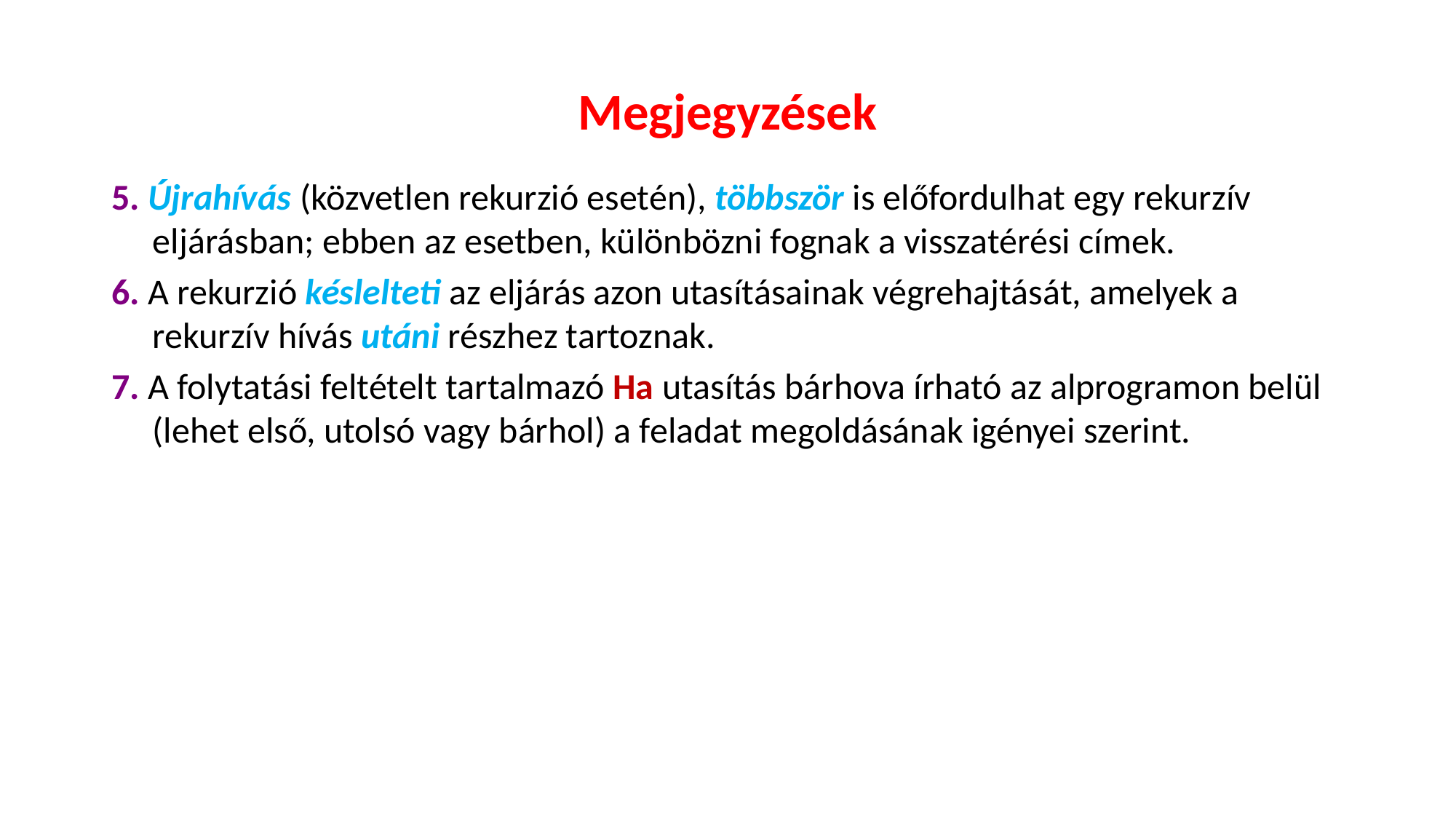

# Megjegyzések
5. Újrahívás (közvetlen rekurzió esetén), többször is előfordulhat egy rekurzív eljárásban; ebben az esetben, különbözni fognak a visszatérési címek.
6. A rekurzió késlelteti az eljárás azon utasításainak végrehajtását, amelyek a rekurzív hívás utáni részhez tartoznak.
7. A folytatási feltételt tartalmazó Ha utasítás bárhova írható az alprogramon belül (lehet első, utolsó vagy bárhol) a feladat megoldásának igényei szerint.